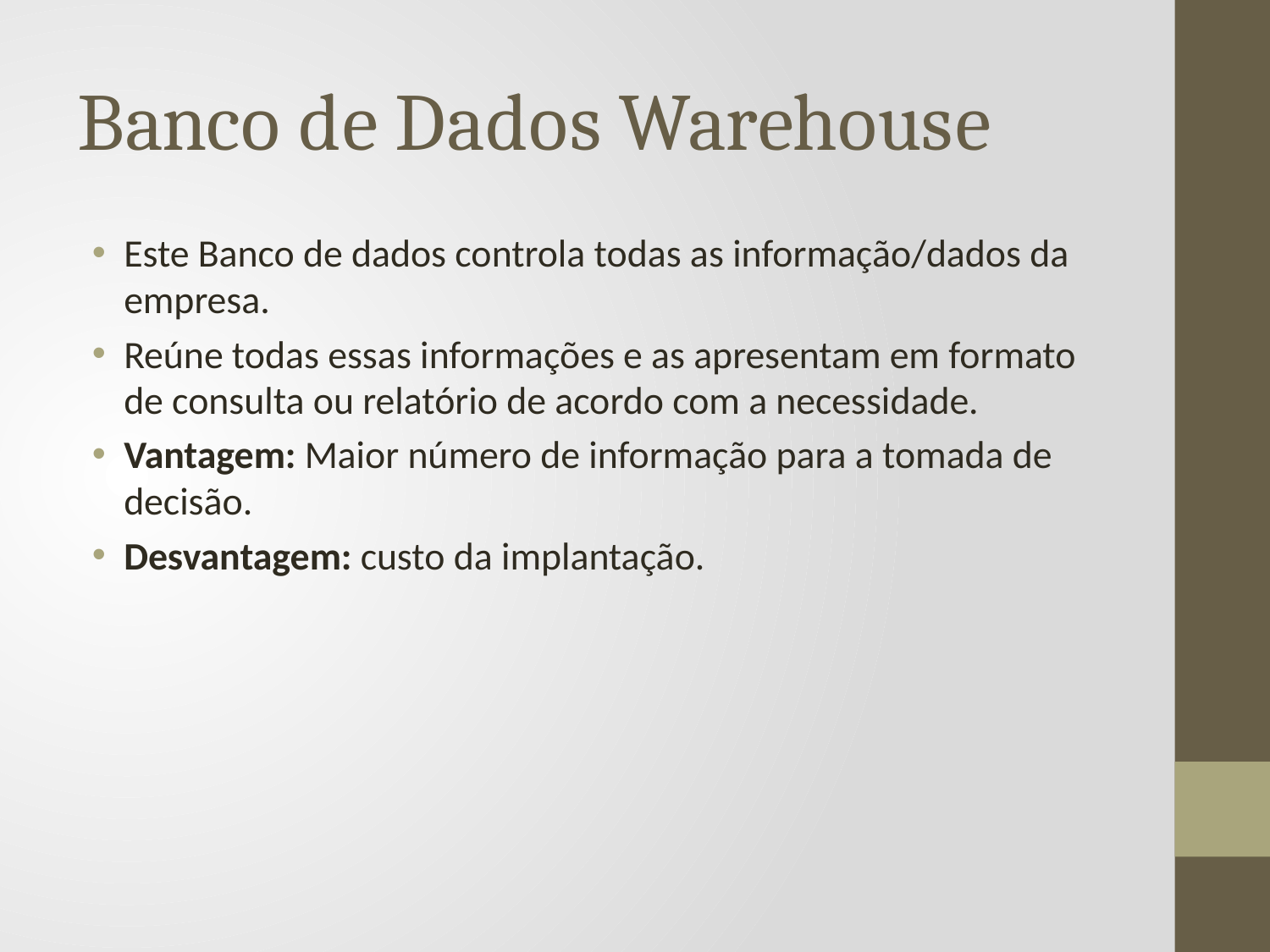

# Banco de Dados Warehouse
Este Banco de dados controla todas as informação/dados da empresa.
Reúne todas essas informações e as apresentam em formato de consulta ou relatório de acordo com a necessidade.
Vantagem: Maior número de informação para a tomada de decisão.
Desvantagem: custo da implantação.